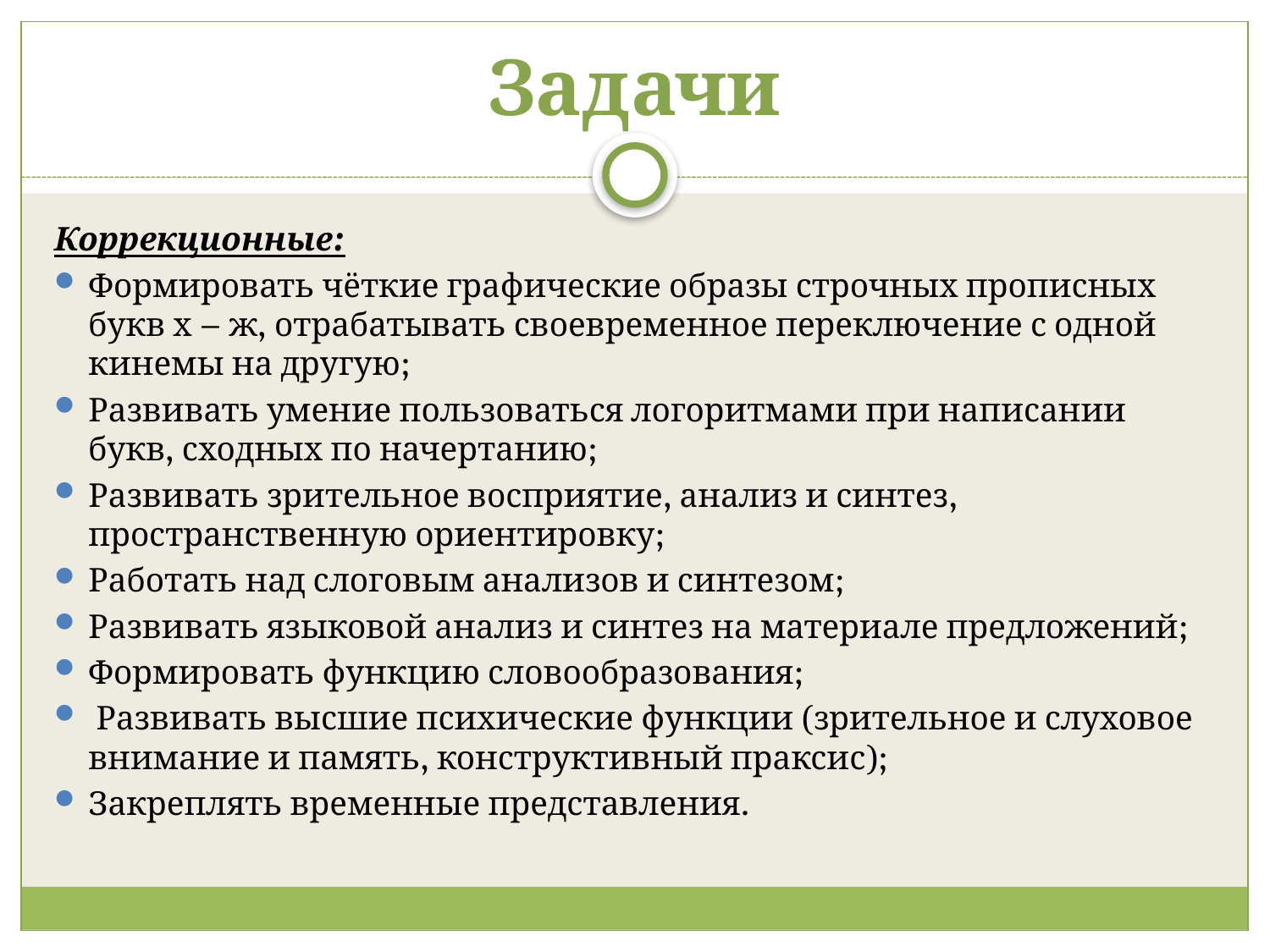

# Задачи
Коррекционные:
Формировать чёткие графические образы строчных прописных букв х – ж, отрабатывать своевременное переключение с одной кинемы на другую;
Развивать умение пользоваться логоритмами при написании букв, сходных по начертанию;
Развивать зрительное восприятие, анализ и синтез, пространственную ориентировку;
Работать над слоговым анализов и синтезом;
Развивать языковой анализ и синтез на материале предложений;
Формировать функцию словообразования;
 Развивать высшие психические функции (зрительное и слуховое внимание и память, конструктивный праксис);
Закреплять временные представления.